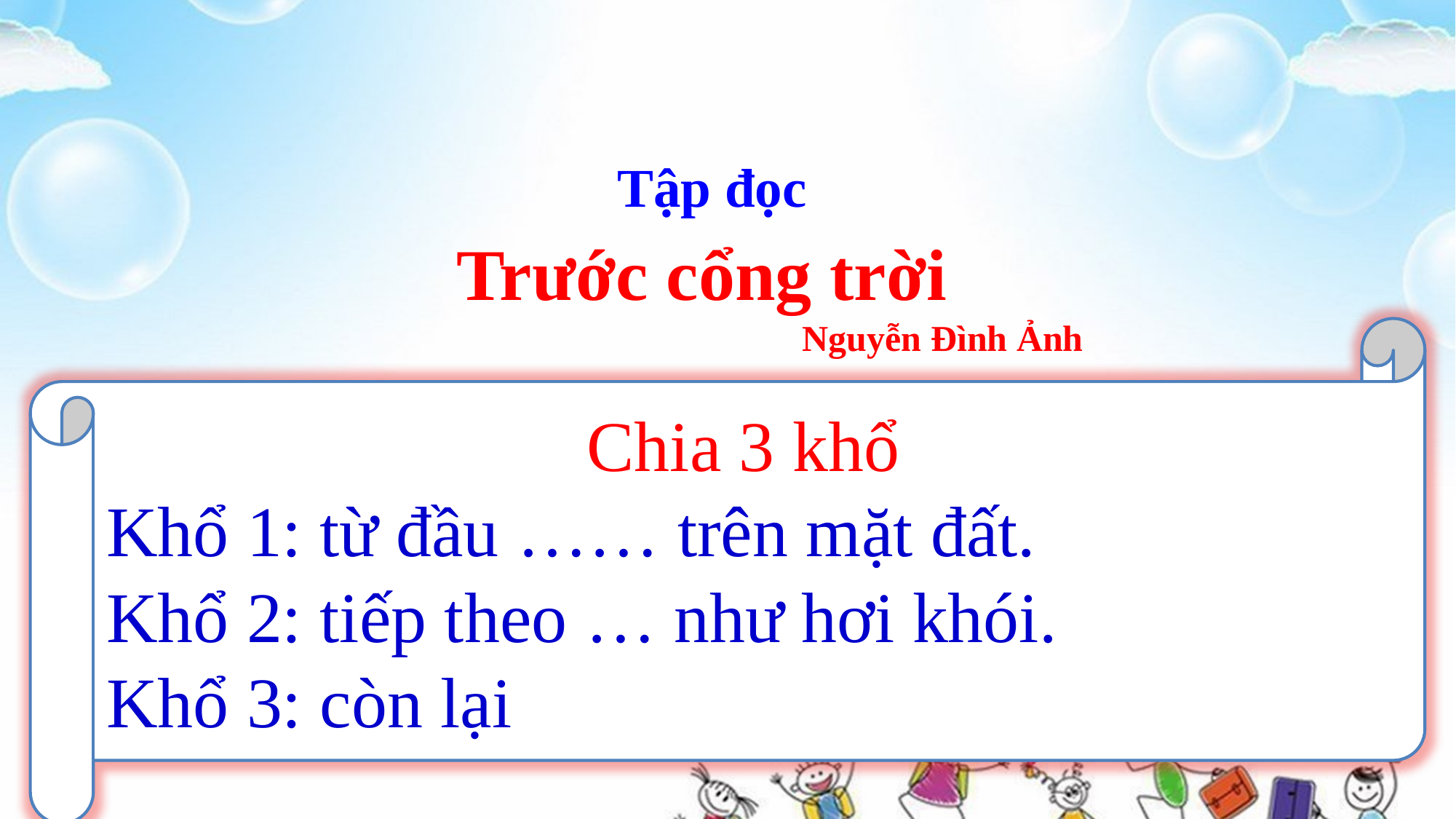

Tập đọc
Trước cổng trời
                                                     Nguyễn Đình Ảnh
Chia 3 khổ
Khổ 1: từ đầu …… trên mặt đất.
Khổ 2: tiếp theo … như hơi khói.
Khổ 3: còn lại
Bài này có mấy khổ thơ?